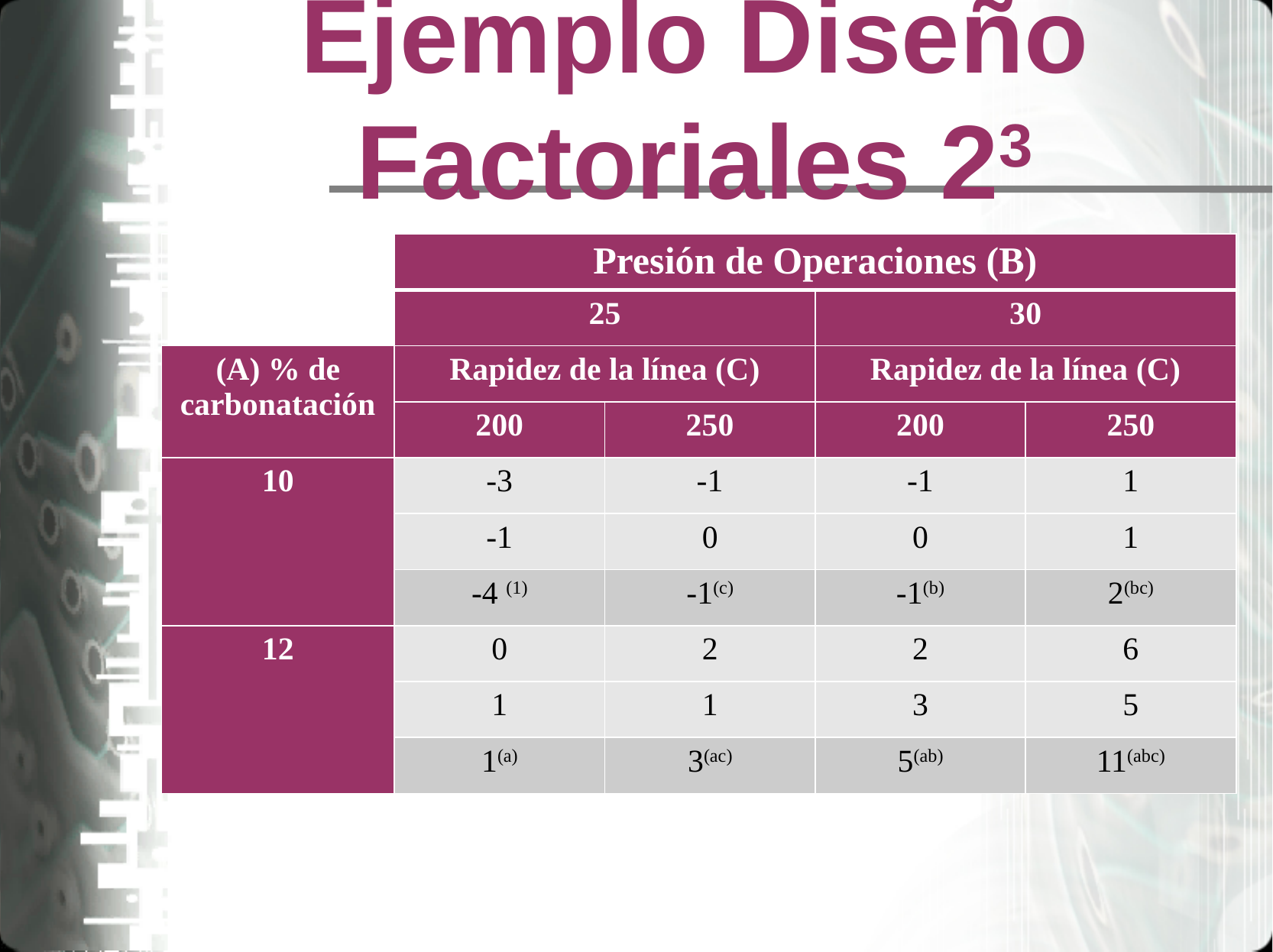

# Ejemplo Diseño Factoriales 23

|  | Presión de Operaciones (B) |  |  |  |
| --- | --- | --- | --- | --- |
|  | 25 |  | 30 |  |
| (A) % de carbonatación | Rapidez de la línea (C) |  | Rapidez de la línea (C) |  |
|  | 200 | 250 | 200 | 250 |
| 10 | -3 | -1 | -1 | 1 |
|  | -1 | 0 | 0 | 1 |
|  | -4 (1) | -1(c) | -1(b) | 2(bc) |
| 12 | 0 | 2 | 2 | 6 |
|  | 1 | 1 | 3 | 5 |
|  | 1(a) | 3(ac) | 5(ab) | 11(abc) |